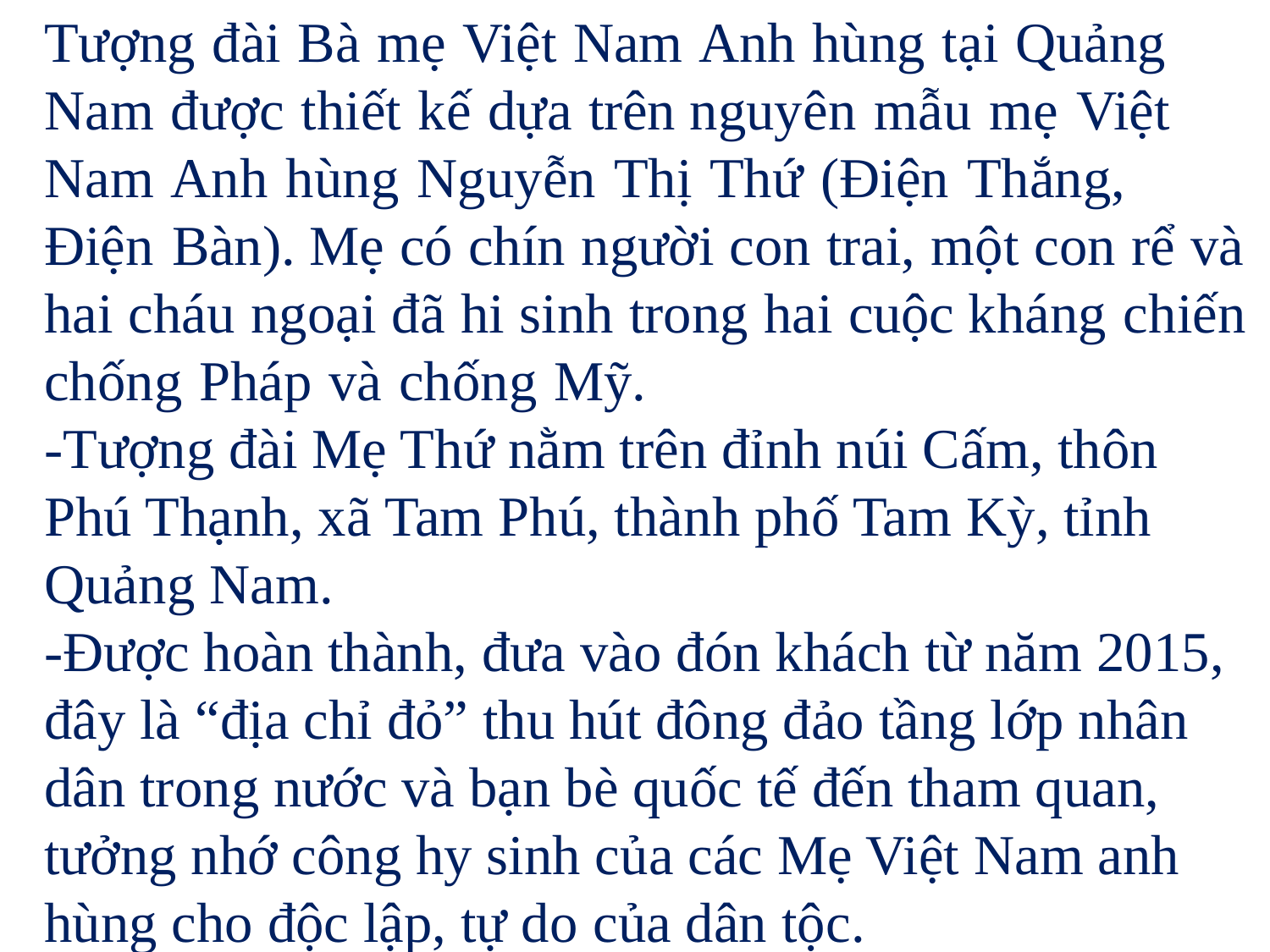

Tượng đài Bà mẹ Việt Nam Anh hùng tại Quảng Nam được thiết kế dựa trên nguyên mẫu mẹ Việt Nam Anh hùng Nguyễn Thị Thứ (Điện Thắng, Điện Bàn). Mẹ có chín người con trai, một con rể và hai cháu ngoại đã hi sinh trong hai cuộc kháng chiến chống Pháp và chống Mỹ.
-Tượng đài Mẹ Thứ nằm trên đỉnh núi Cấm, thôn Phú Thạnh, xã Tam Phú, thành phố Tam Kỳ, tỉnh Quảng Nam.
-Được hoàn thành, đưa vào đón khách từ năm 2015, đây là “địa chỉ đỏ” thu hút đông đảo tầng lớp nhân dân trong nước và bạn bè quốc tế đến tham quan, tưởng nhớ công hy sinh của các Mẹ Việt Nam anh hùng cho độc lập, tự do của dân tộc.